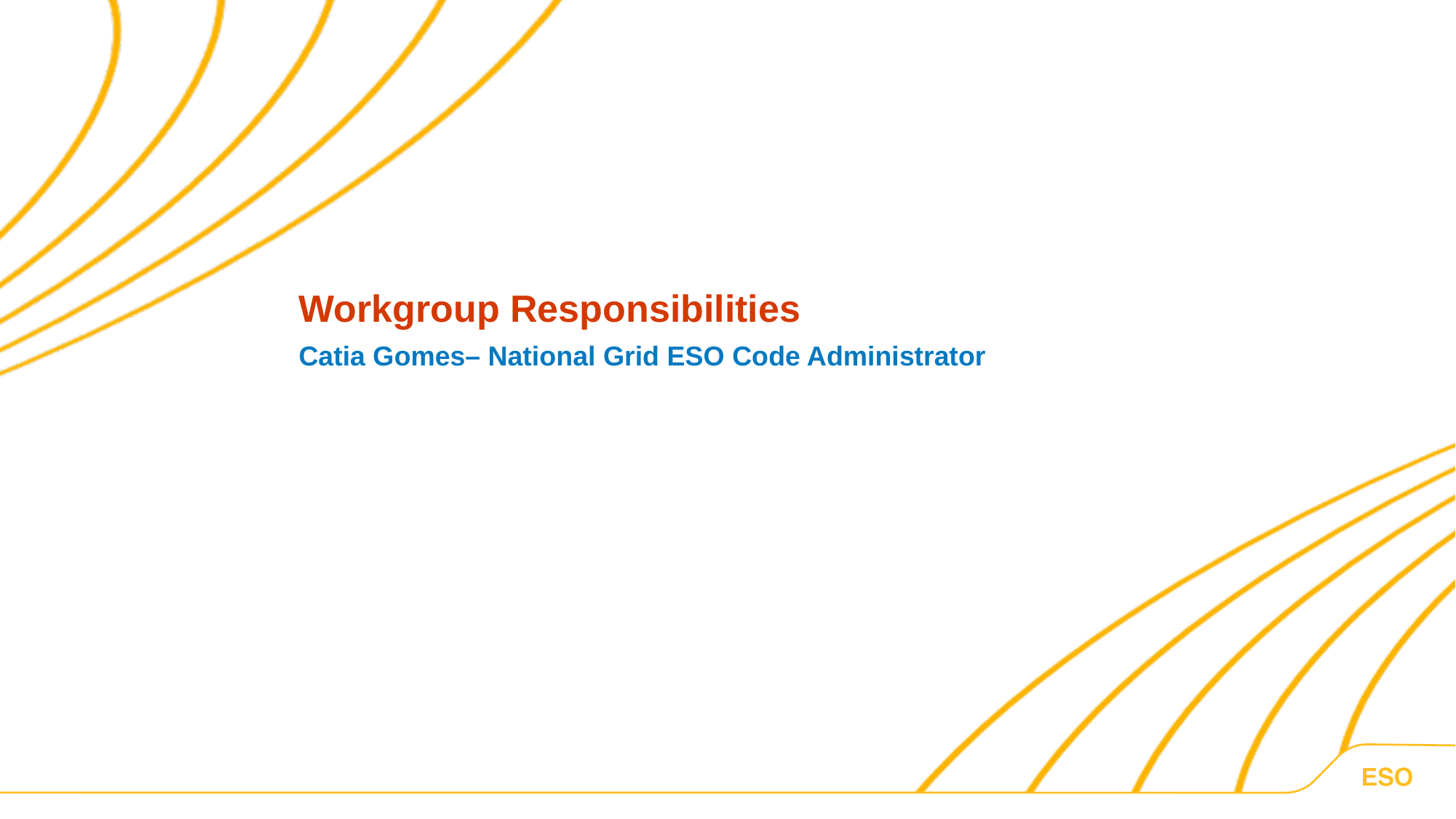

Workgroup Responsibilities
Catia Gomes– National Grid ESO Code Administrator